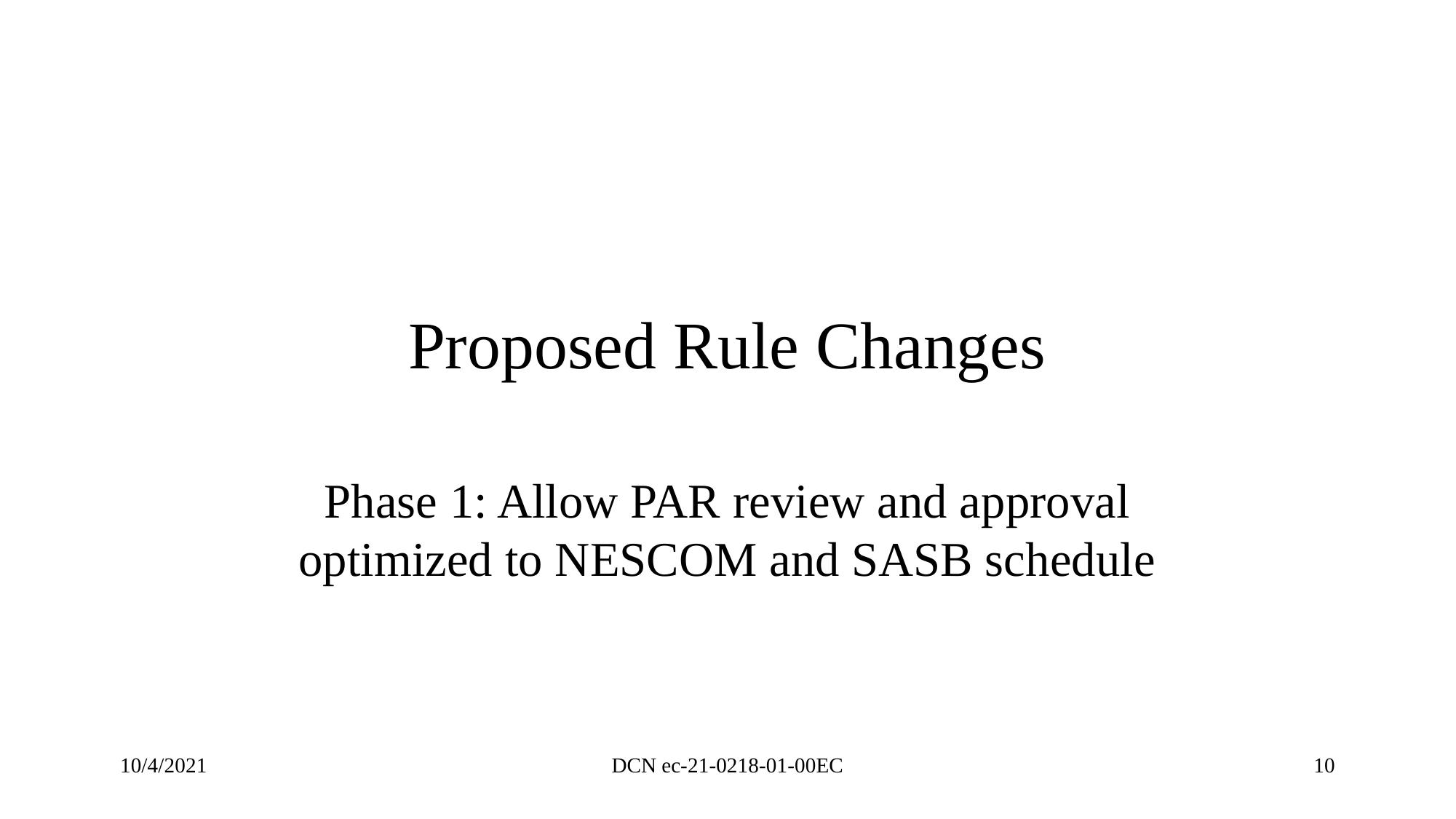

# Proposed Rule Changes
Phase 1: Allow PAR review and approval optimized to NESCOM and SASB schedule
10/4/2021
DCN ec-21-0218-01-00EC
10